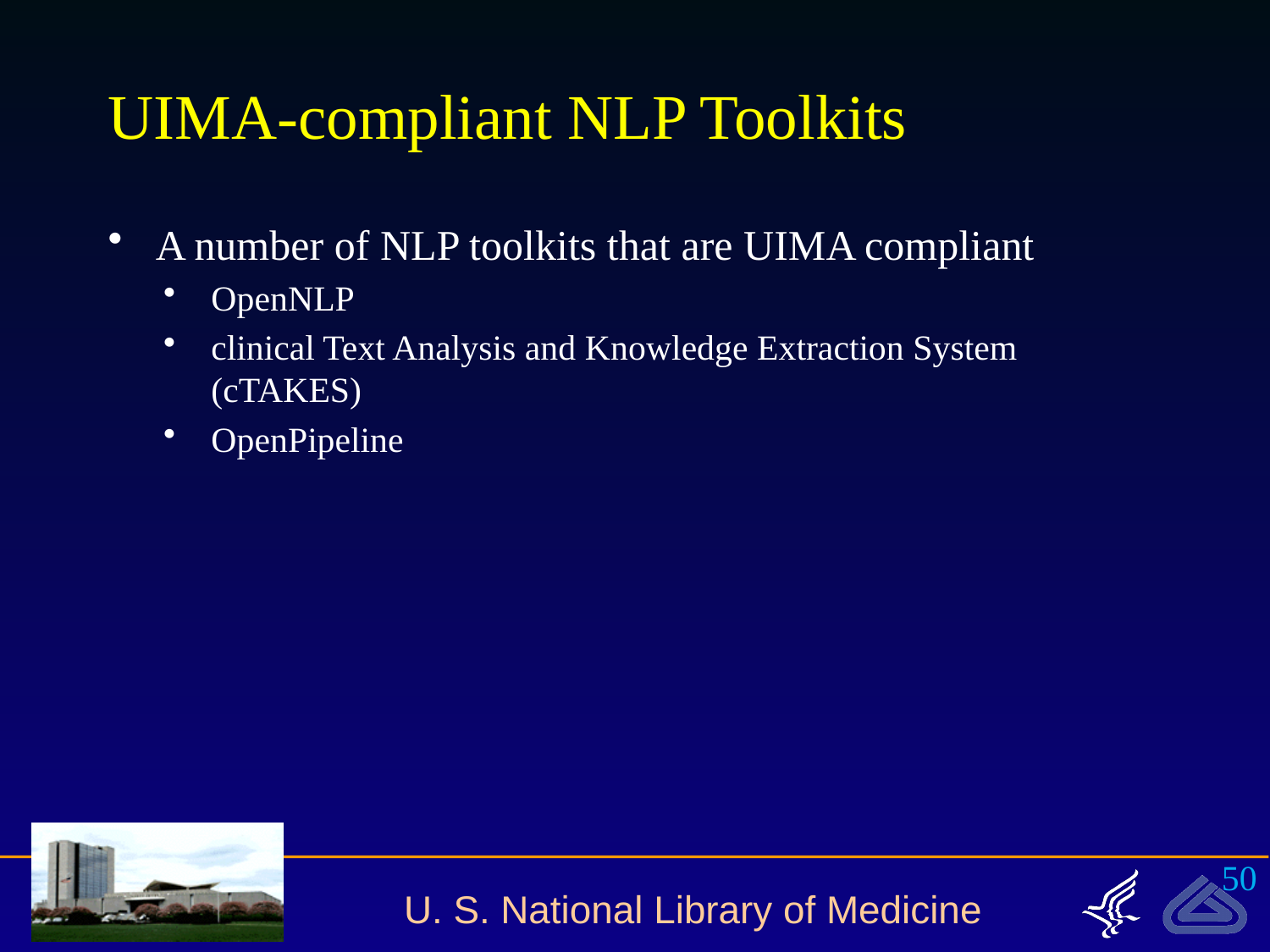

# UIMA-compliant NLP Toolkits
A number of NLP toolkits that are UIMA compliant
OpenNLP
clinical Text Analysis and Knowledge Extraction System  (cTAKES)
OpenPipeline

50